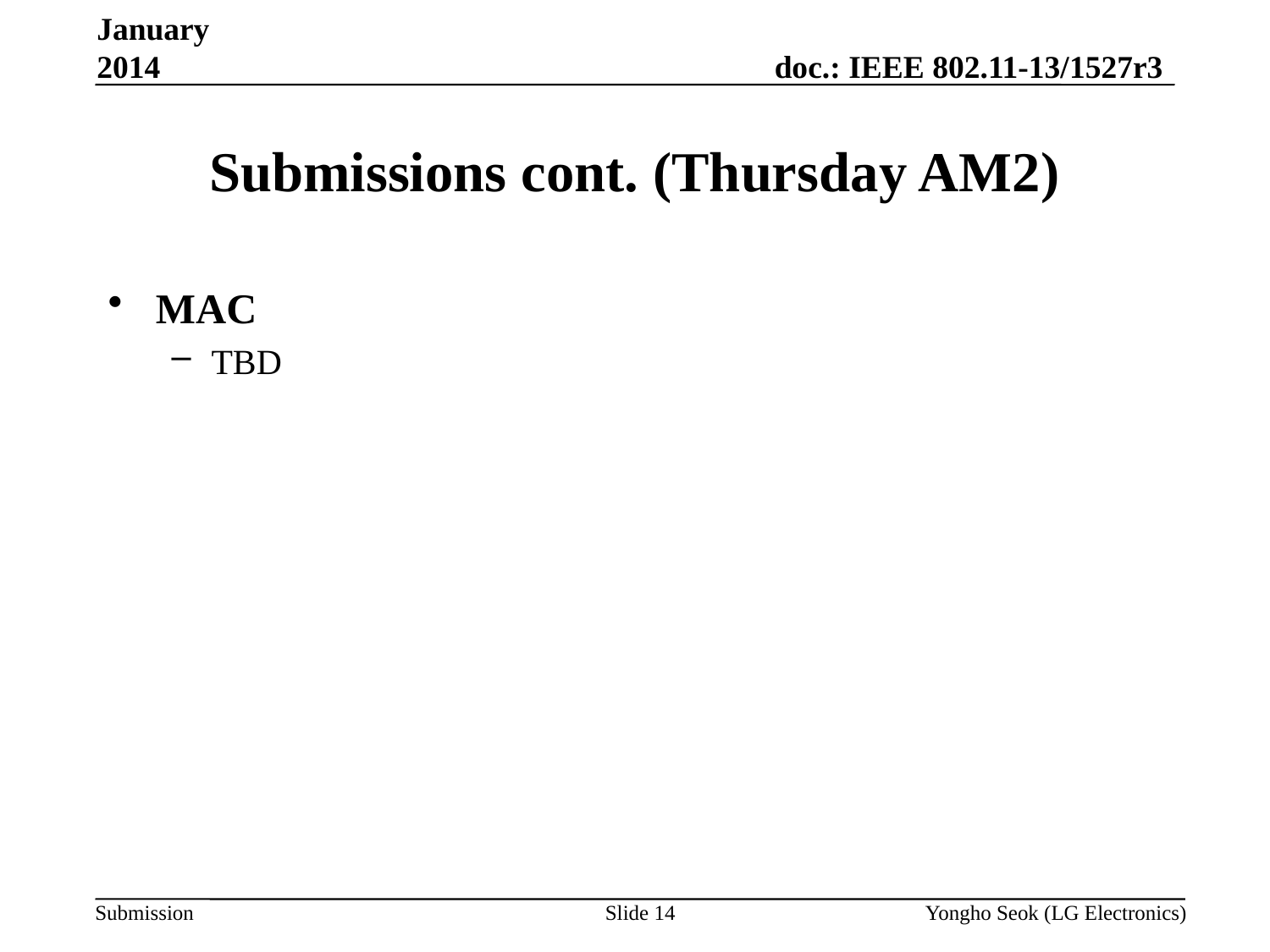

January 2014
# Submissions cont. (Thursday AM2)
MAC
TBD
Slide 14
Yongho Seok (LG Electronics)